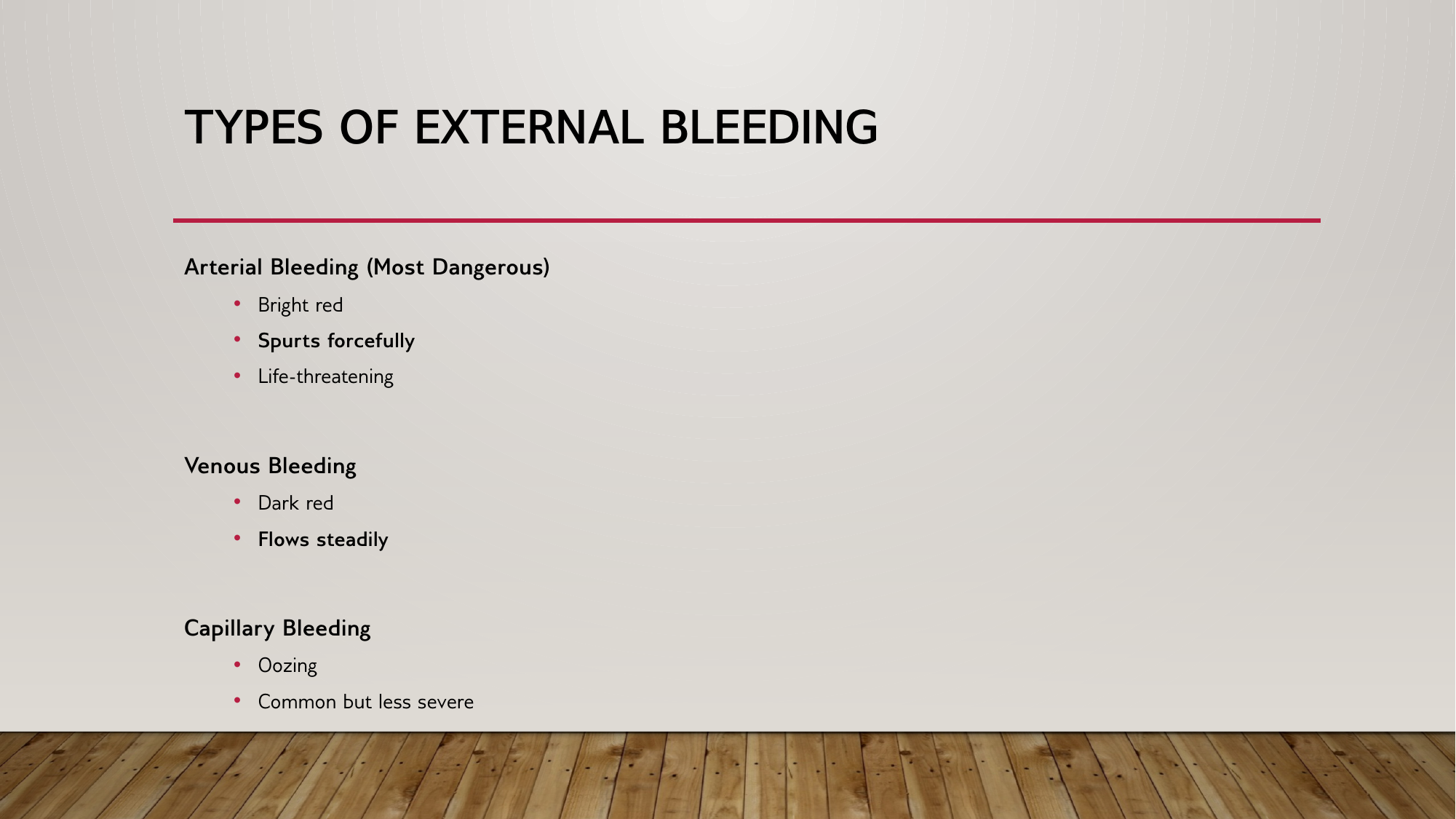

# Types of External Bleeding
Arterial Bleeding (Most Dangerous)
Bright red
Spurts forcefully
Life-threatening

Venous Bleeding
Dark red
Flows steadily

Capillary Bleeding
Oozing
Common but less severe